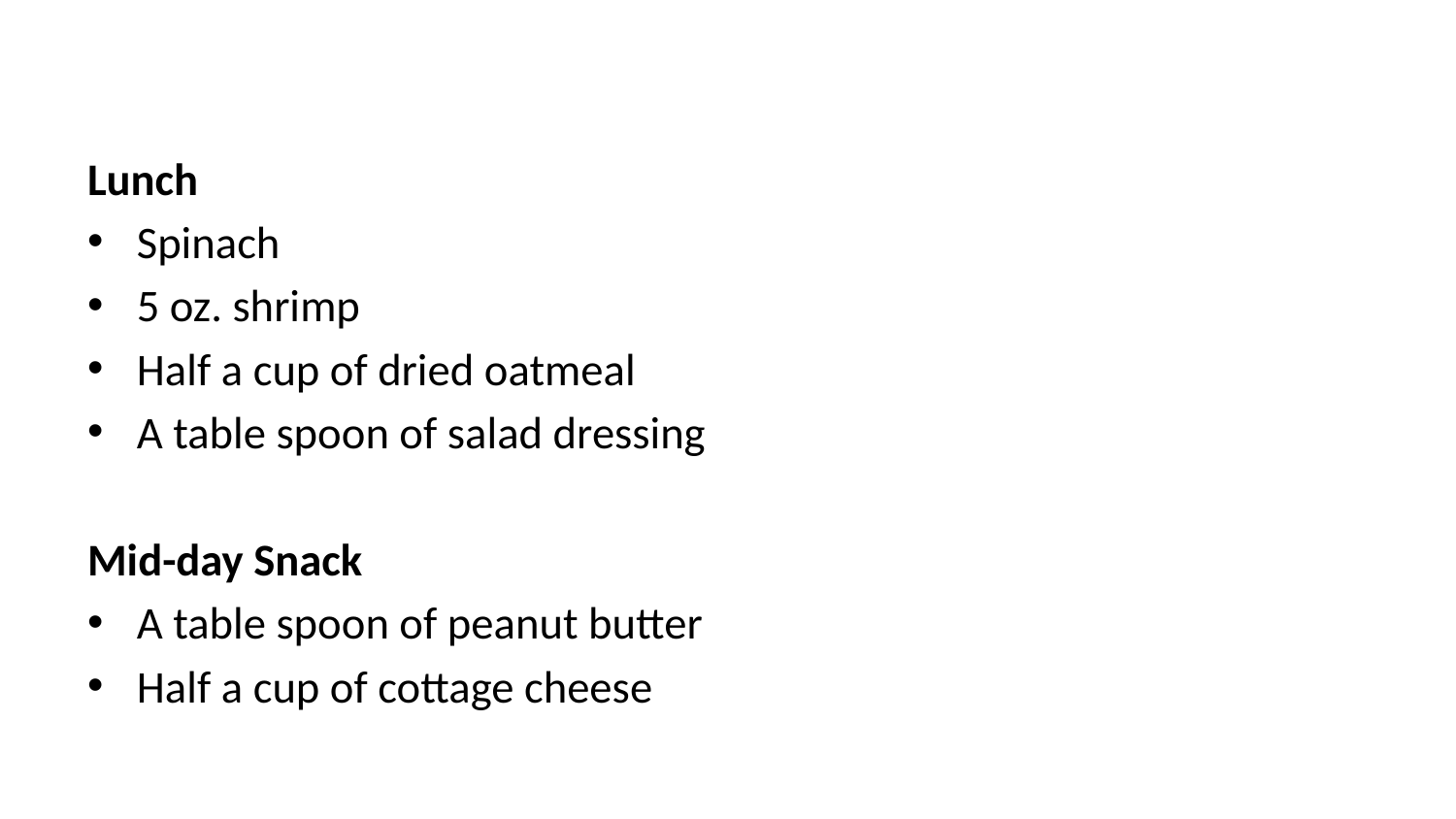

Lunch
Spinach
5 oz. shrimp
Half a cup of dried oatmeal
A table spoon of salad dressing

Mid-day Snack
A table spoon of peanut butter
Half a cup of cottage cheese